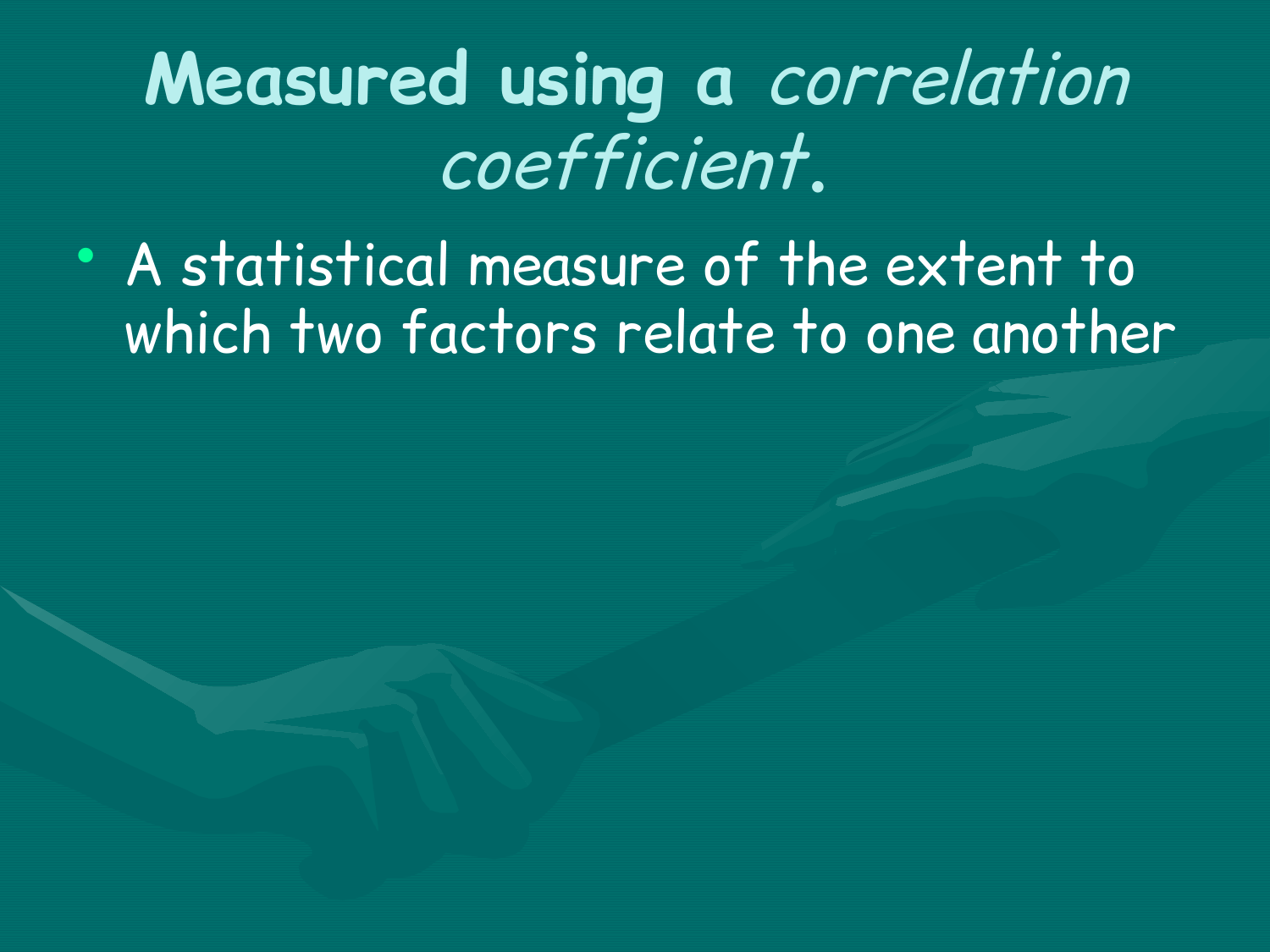

# Measured using a correlation coefficient.
A statistical measure of the extent to which two factors relate to one another